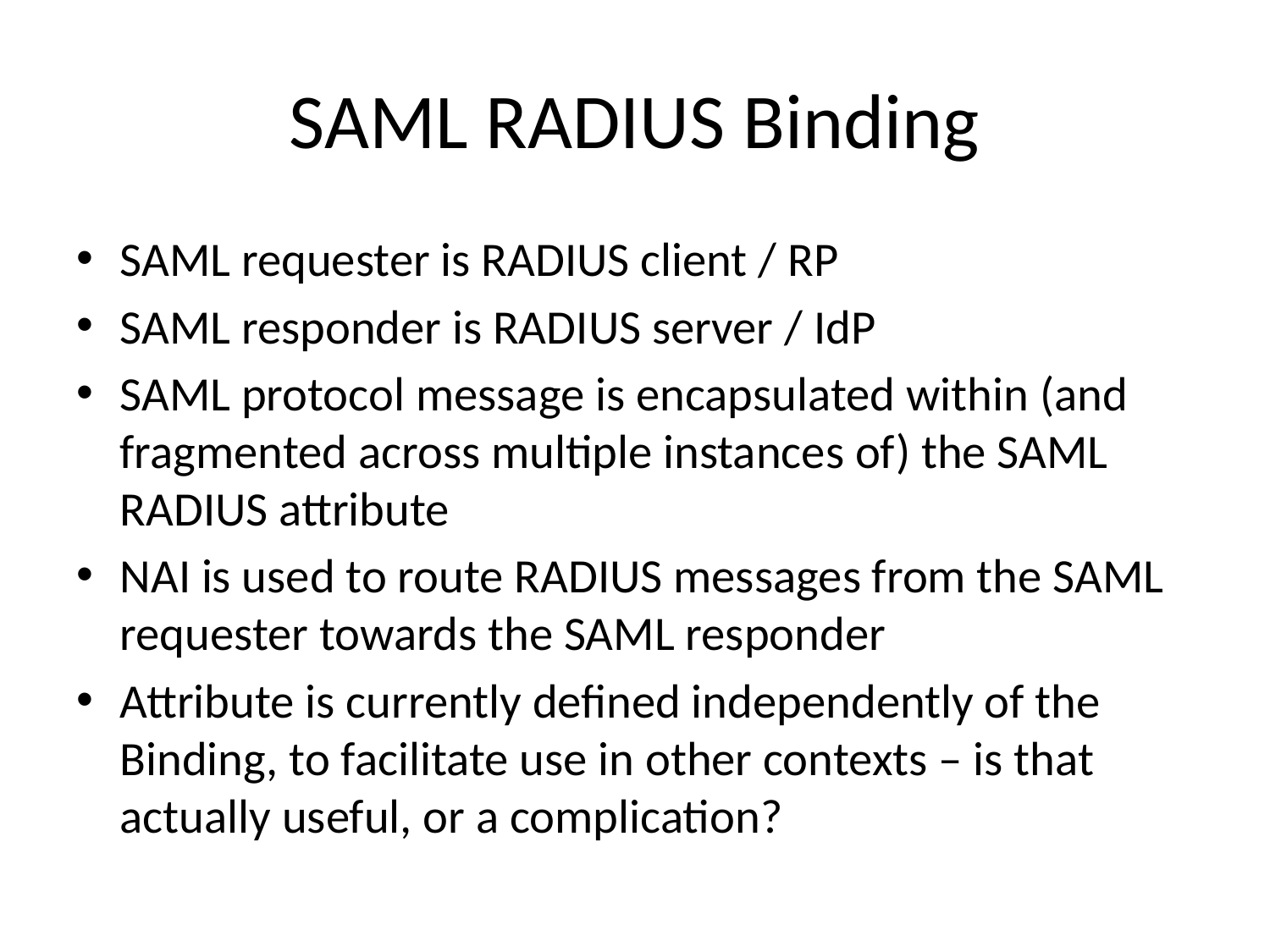

# SAML RADIUS Binding
SAML requester is RADIUS client / RP
SAML responder is RADIUS server / IdP
SAML protocol message is encapsulated within (and fragmented across multiple instances of) the SAML RADIUS attribute
NAI is used to route RADIUS messages from the SAML requester towards the SAML responder
Attribute is currently defined independently of the Binding, to facilitate use in other contexts – is that actually useful, or a complication?